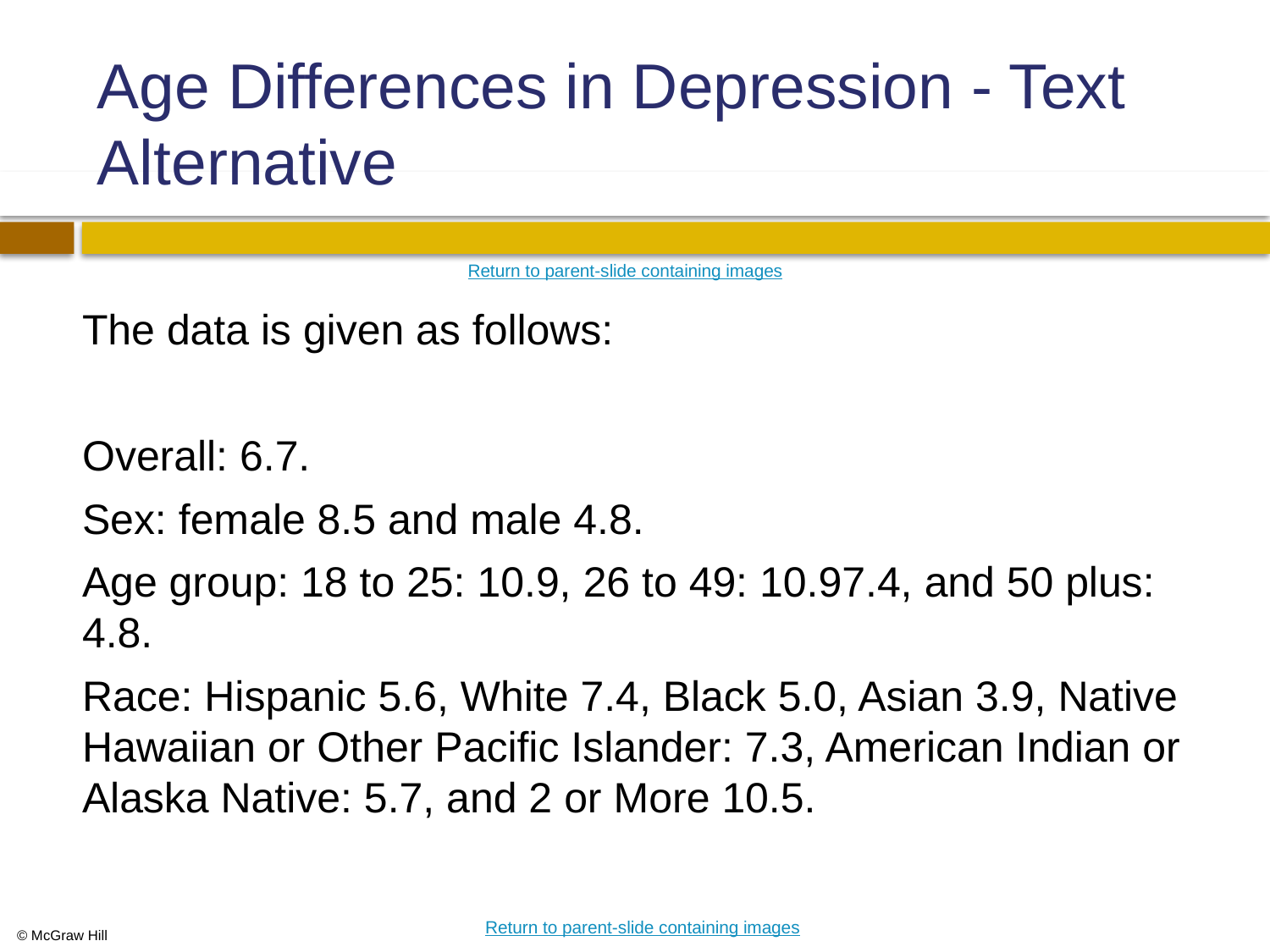

# Age Differences in Depression - Text Alternative
Return to parent-slide containing images
The data is given as follows:

Overall: 6.7.
Sex: female 8.5 and male 4.8.
Age group: 18 to 25: 10.9, 26 to 49: 10.97.4, and 50 plus: 4.8.
Race: Hispanic 5.6, White 7.4, Black 5.0, Asian 3.9, Native Hawaiian or Other Pacific Islander: 7.3, American Indian or Alaska Native: 5.7, and 2 or More 10.5.
Return to parent-slide containing images